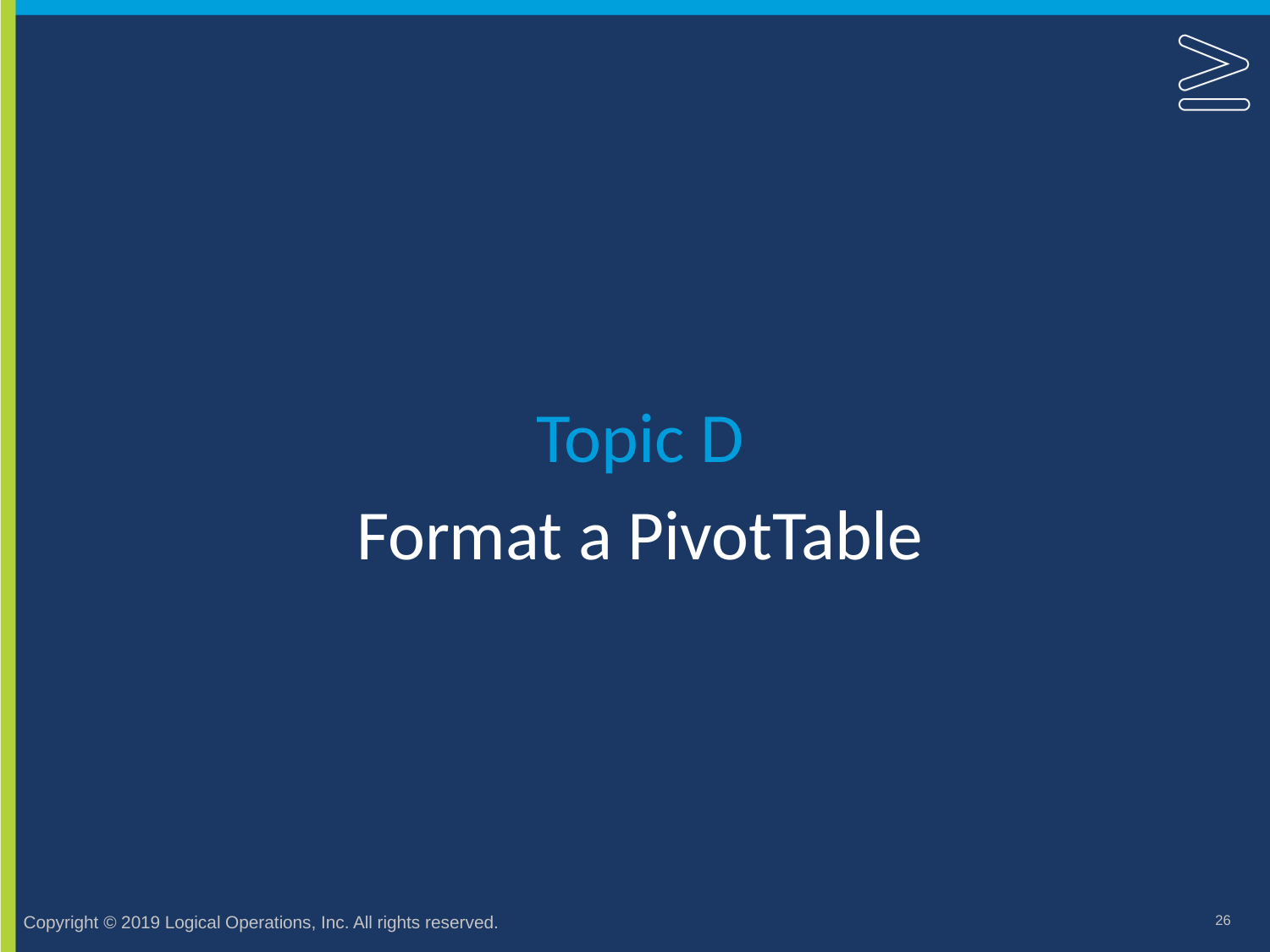

Topic D
# Format a PivotTable
26